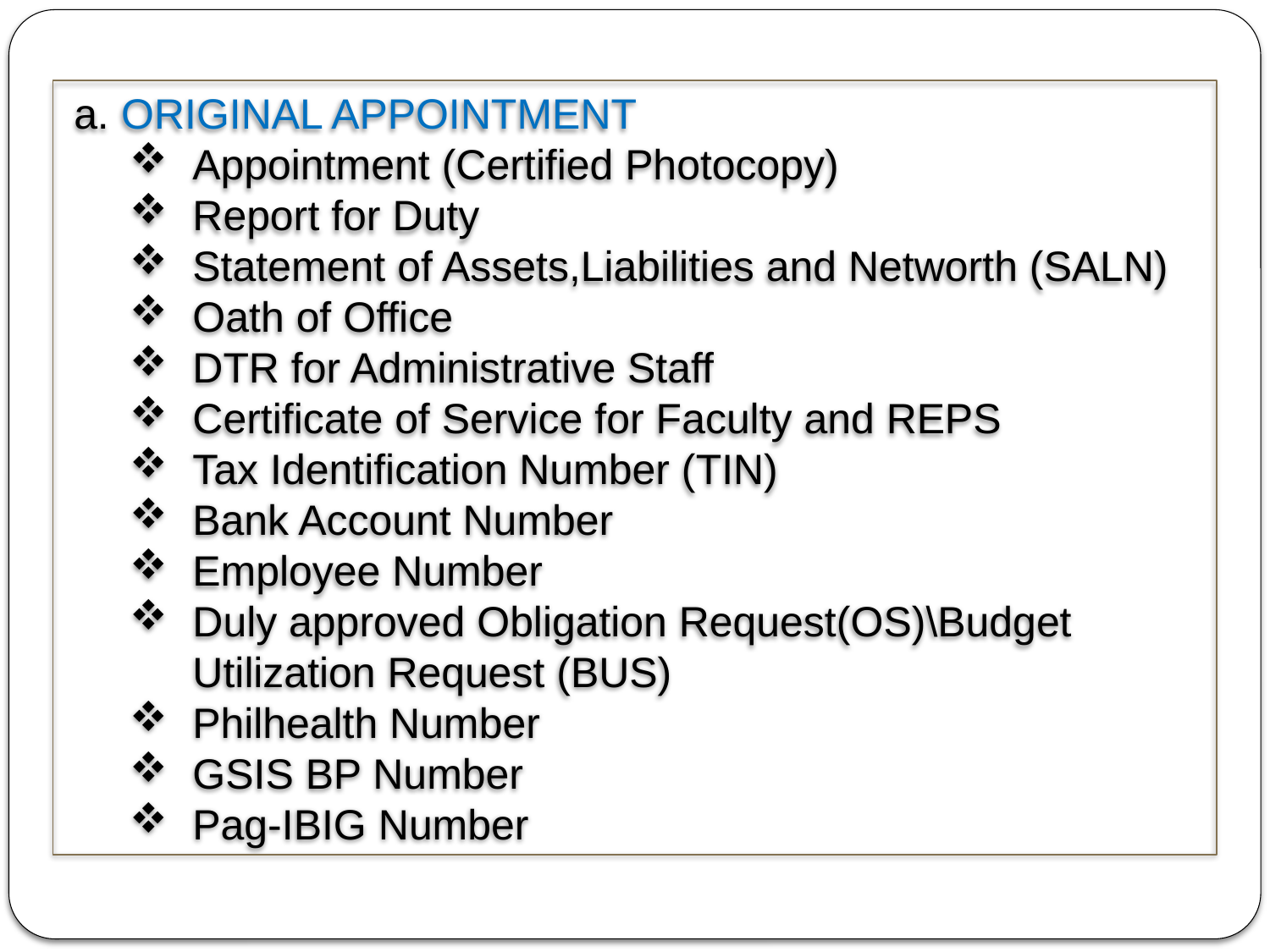

a. ORIGINAL APPOINTMENT
Appointment (Certified Photocopy)
Report for Duty
Statement of Assets,Liabilities and Networth (SALN)
Oath of Office
DTR for Administrative Staff
Certificate of Service for Faculty and REPS
Tax Identification Number (TIN)
Bank Account Number
Employee Number
Duly approved Obligation Request(OS)\Budget Utilization Request (BUS)
Philhealth Number
GSIS BP Number
Pag-IBIG Number